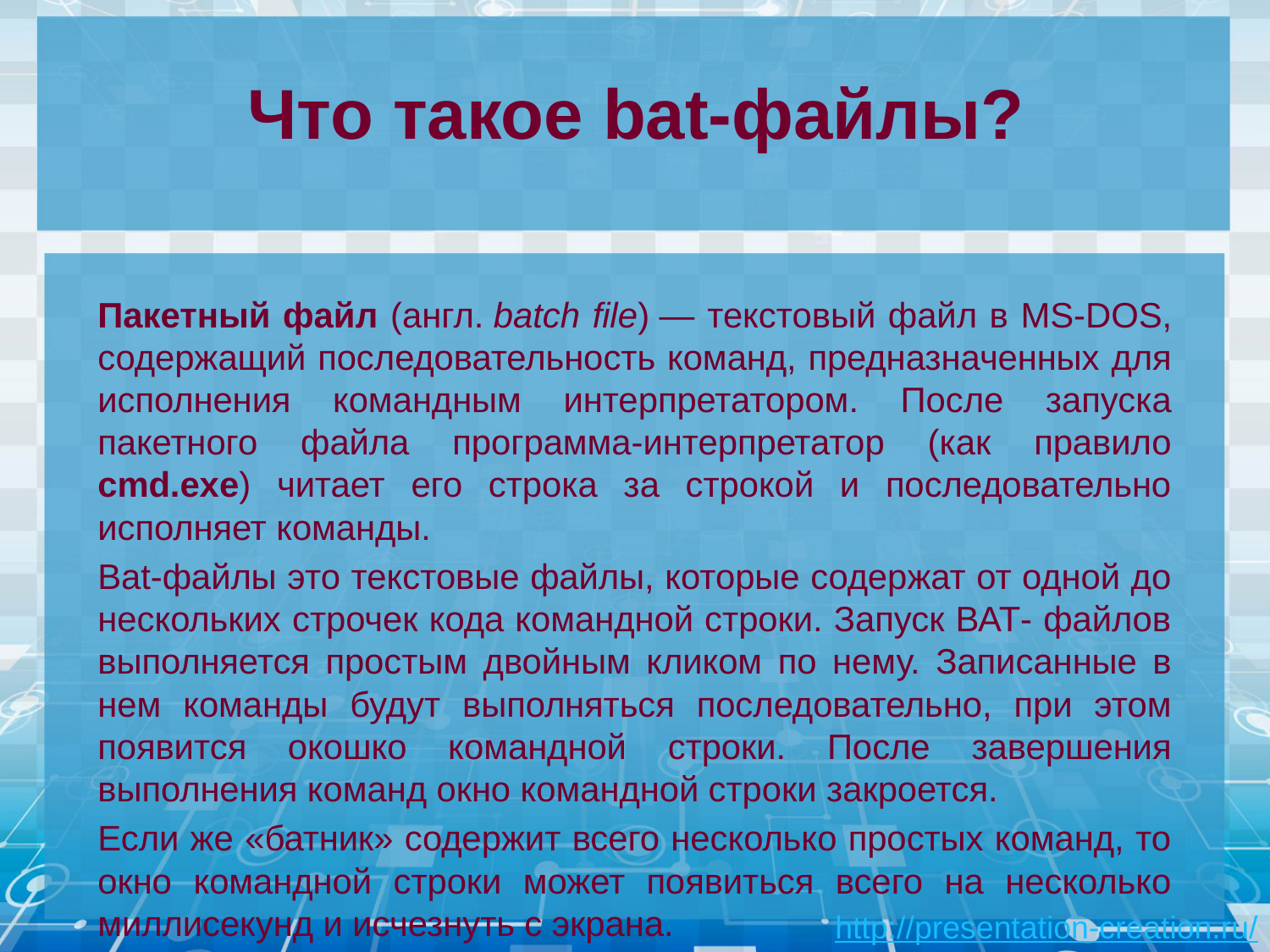

# Что такое bat-файлы?
Пакетный файл (англ. batch file) — текстовый файл в MS-DOS, содержащий последовательность команд, предназначенных для исполнения командным интерпретатором. После запуска пакетного файла программа-интерпретатор (как правило cmd.exe) читает его строка за строкой и последовательно исполняет команды.
Bat-файлы это текстовые файлы, которые содержат от одной до нескольких строчек кода командной строки. Запуск ВАТ- файлов выполняется простым двойным кликом по нему. Записанные в нем команды будут выполняться последовательно, при этом появится окошко командной строки. После завершения выполнения команд окно командной строки закроется.
Если же «батник» содержит всего несколько простых команд, то окно командной строки может появиться всего на несколько миллисекунд и исчезнуть с экрана.